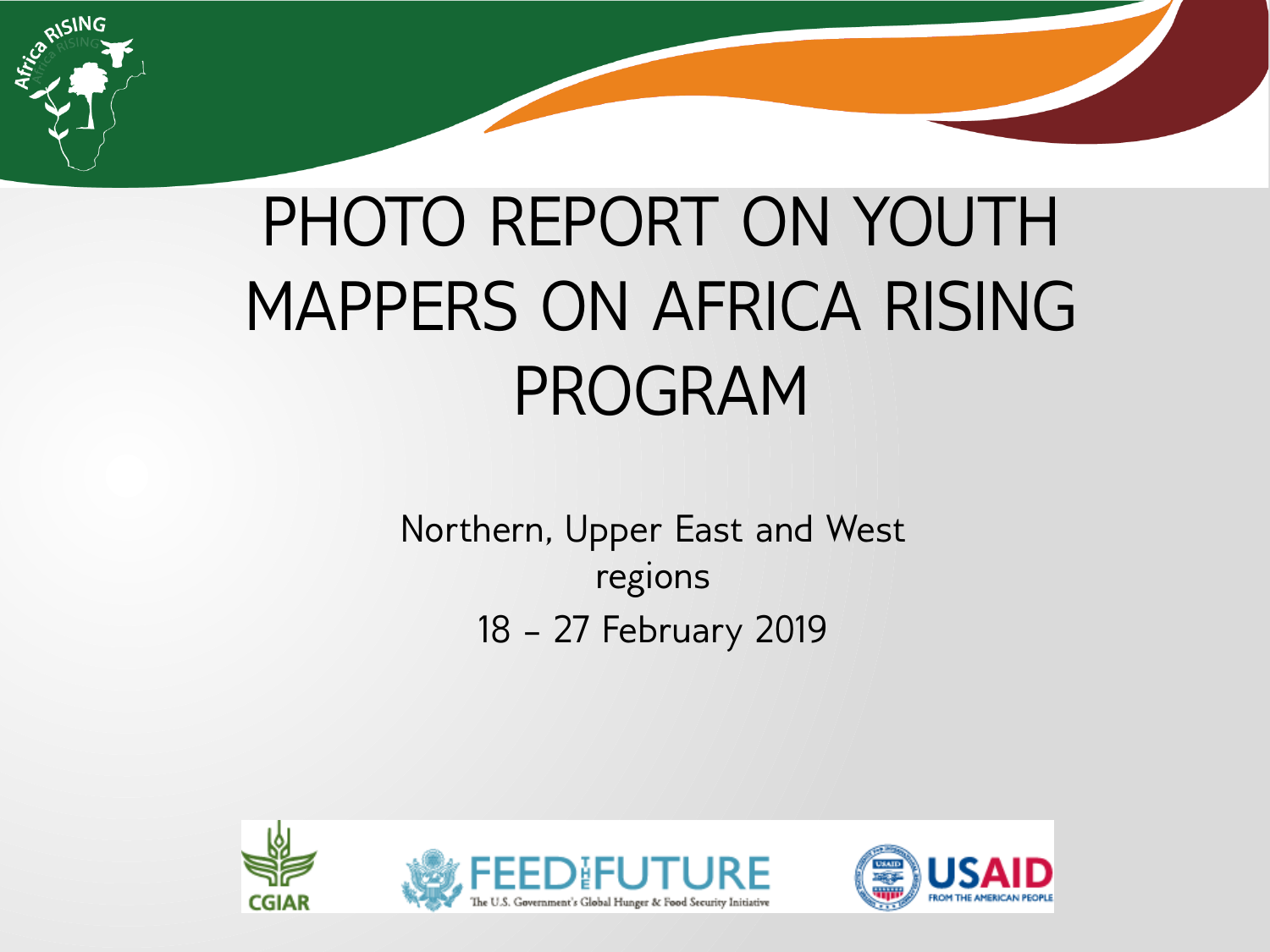

PHOTO REPORT ON YOUTH MAPPERS ON AFRICA RISING PROGRAM
Northern, Upper East and West regions
18 – 27 February 2019